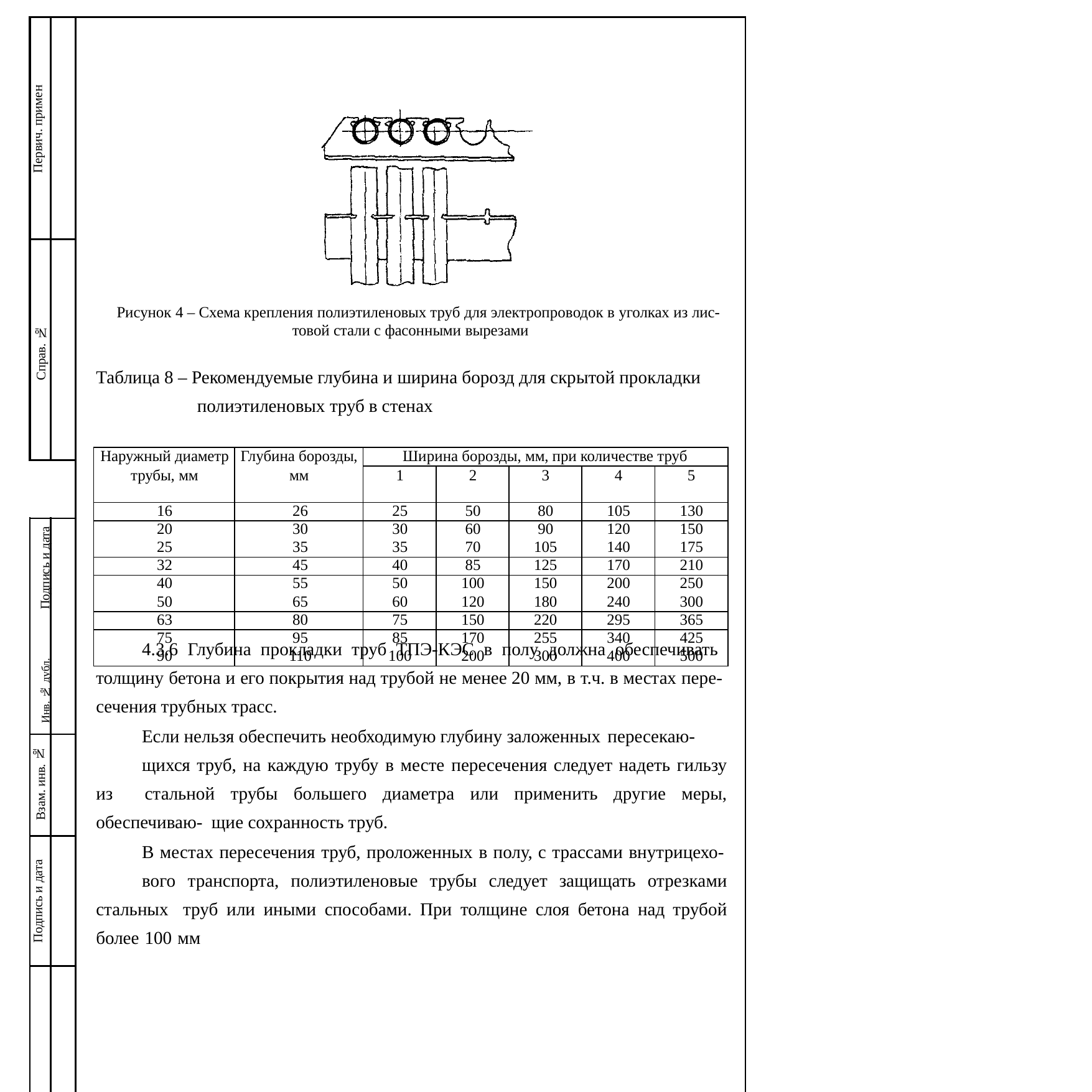

| Первич. примен |  | Рисунок 4 – Схема крепления полиэтиленовых труб для электропроводок в уголках из лис- товой стали с фасонными вырезами Таблица 8 – Рекомендуемые глубина и ширина борозд для скрытой прокладки полиэтиленовых труб в стенах 4.3.6 Глубина прокладки труб ТПЭ-КЭС в полу должна обеспечивать толщину бетона и его покрытия над трубой не менее 20 мм, в т.ч. в местах пере- сечения трубных трасс. Если нельзя обеспечить необходимую глубину заложенных пересекаю- щихся труб, на каждую трубу в месте пересечения следует надеть гильзу из стальной трубы большего диаметра или применить другие меры, обеспечиваю- щие сохранность труб. В местах пересечения труб, проложенных в полу, с трассами внутрицехо- вого транспорта, полиэтиленовые трубы следует защищать отрезками стальных труб или иными способами. При толщине слоя бетона над трубой более 100 мм |  |  |  |  |  |  |
| --- | --- | --- | --- | --- | --- | --- | --- | --- |
| Справ. № |  |  |  |  |  |  |  |  |
|  |  |  |  |  |  |  |  |  |
| Инв. № дубл. Подпись и дата |  |  |  |  |  |  |  |  |
| Взам. инв. № |  |  |  |  |  |  |  |  |
| Подпись и дата |  |  |  |  |  |  |  |  |
| Инв. № подл |  |  |  |  |  |  |  |  |
|  |  |  |  |  |  |  | ТПЭ-КЭС. Техническая информация для проектирования | лист |
|  |  |  |  |  |  |  |  |  |
|  |  |  |  |  |  |  |  | 35 |
|  |  | Изм | Лист | № документа | Подпись | Дата |  |  |

| Наружный диаметр трубы, мм | Глубина борозды, мм | Ширина борозды, мм, при количестве труб |  |  |  |  |
| --- | --- | --- | --- | --- | --- | --- |
|  |  | 1 | 2 | 3 | 4 | 5 |
| 16 | 26 | 25 | 50 | 80 | 105 | 130 |
| 20 | 30 | 30 | 60 | 90 | 120 | 150 |
| 25 | 35 | 35 | 70 | 105 | 140 | 175 |
| 32 | 45 | 40 | 85 | 125 | 170 | 210 |
| 40 | 55 | 50 | 100 | 150 | 200 | 250 |
| 50 | 65 | 60 | 120 | 180 | 240 | 300 |
| 63 | 80 | 75 | 150 | 220 | 295 | 365 |
| 75 | 95 | 85 | 170 | 255 | 340 | 425 |
| 90 | 110 | 100 | 200 | 300 | 400 | 500 |
|  |  |  |  |  |  |  |
| --- | --- | --- | --- | --- | --- | --- |
|  |  |  |  |  |  |  |
|  |  |  |  |  |  |  |
|  |  |  |  |  |  |  |
|  |  |  |  |  |  |  |
|  |  |  |  |  |  |  |
|  |  |  |  |  |  |  |
|  |  |  |  |  |  |  |
|  |  |  |  |  |  |  |
|  |  |  |  |  |  |  |
|  |  |  |  |  |  |  |